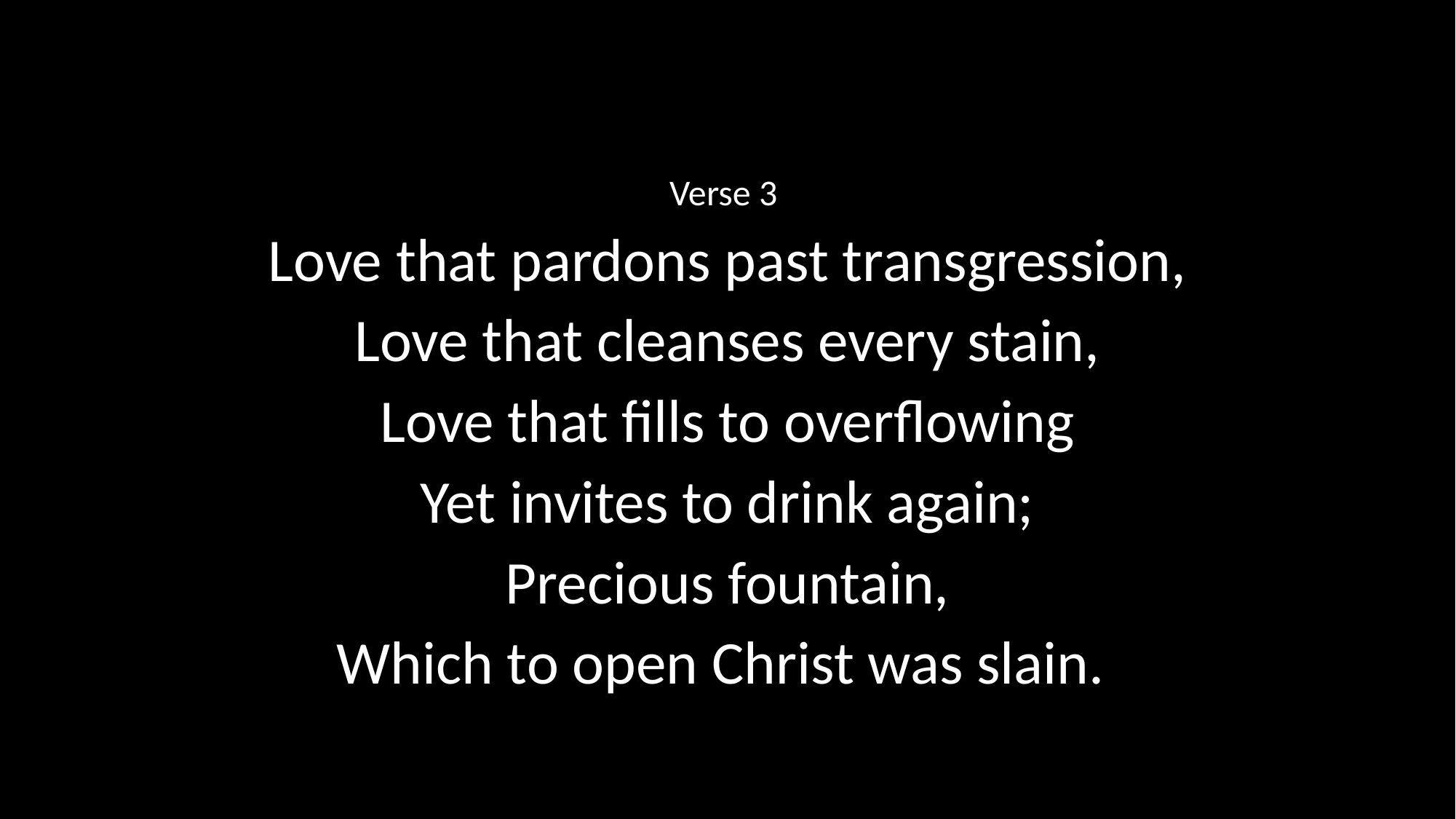

Verse 3
Love that pardons past transgression,
Love that cleanses every stain,
Love that fills to overflowing
Yet invites to drink again;
Precious fountain,
Which to open Christ was slain.